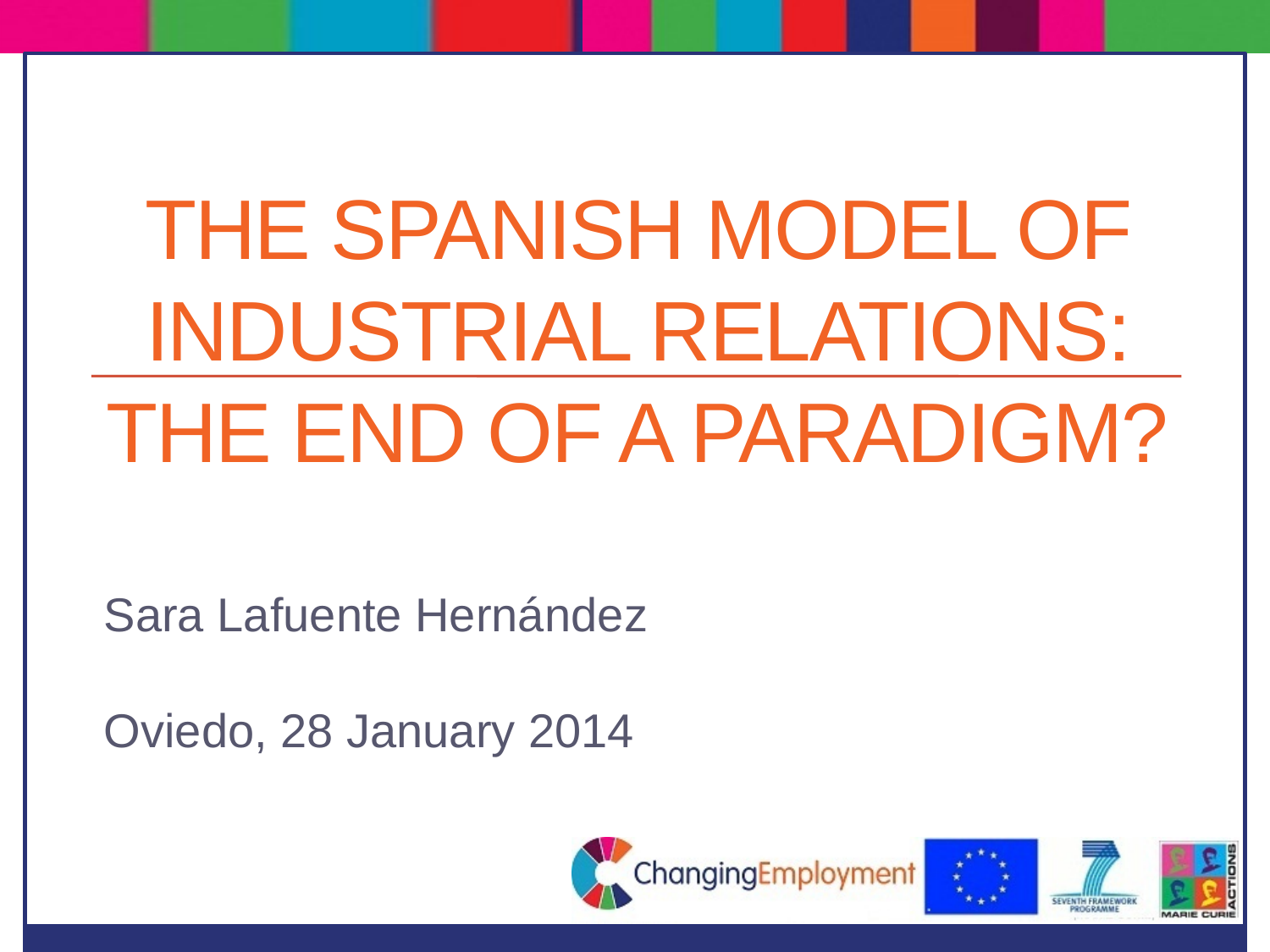

# the spanish model of industrial relations: The end of a paradigm?

Sara Lafuente Hernández

Oviedo, 28 January 2014